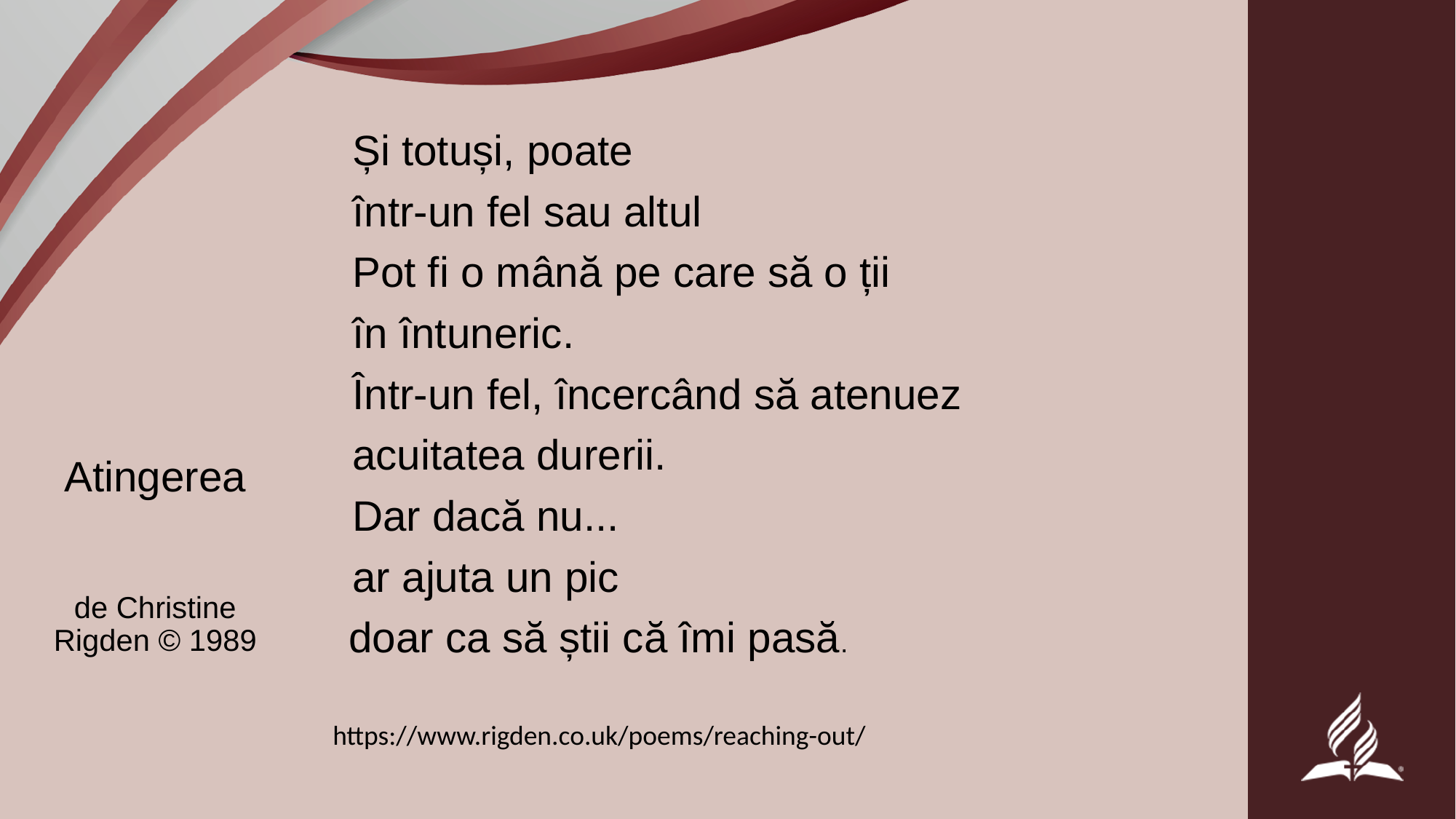

Și totuși, poate
într-un fel sau altul
Pot fi o mână pe care să o ții
în întuneric.
Într-un fel, încercând să atenuez
acuitatea durerii.
Dar dacă nu...
ar ajuta un pic
  doar ca să știi că îmi pasă.

 https://www.rigden.co.uk/poems/reaching-out/
# Atingerea de Christine Rigden © 1989